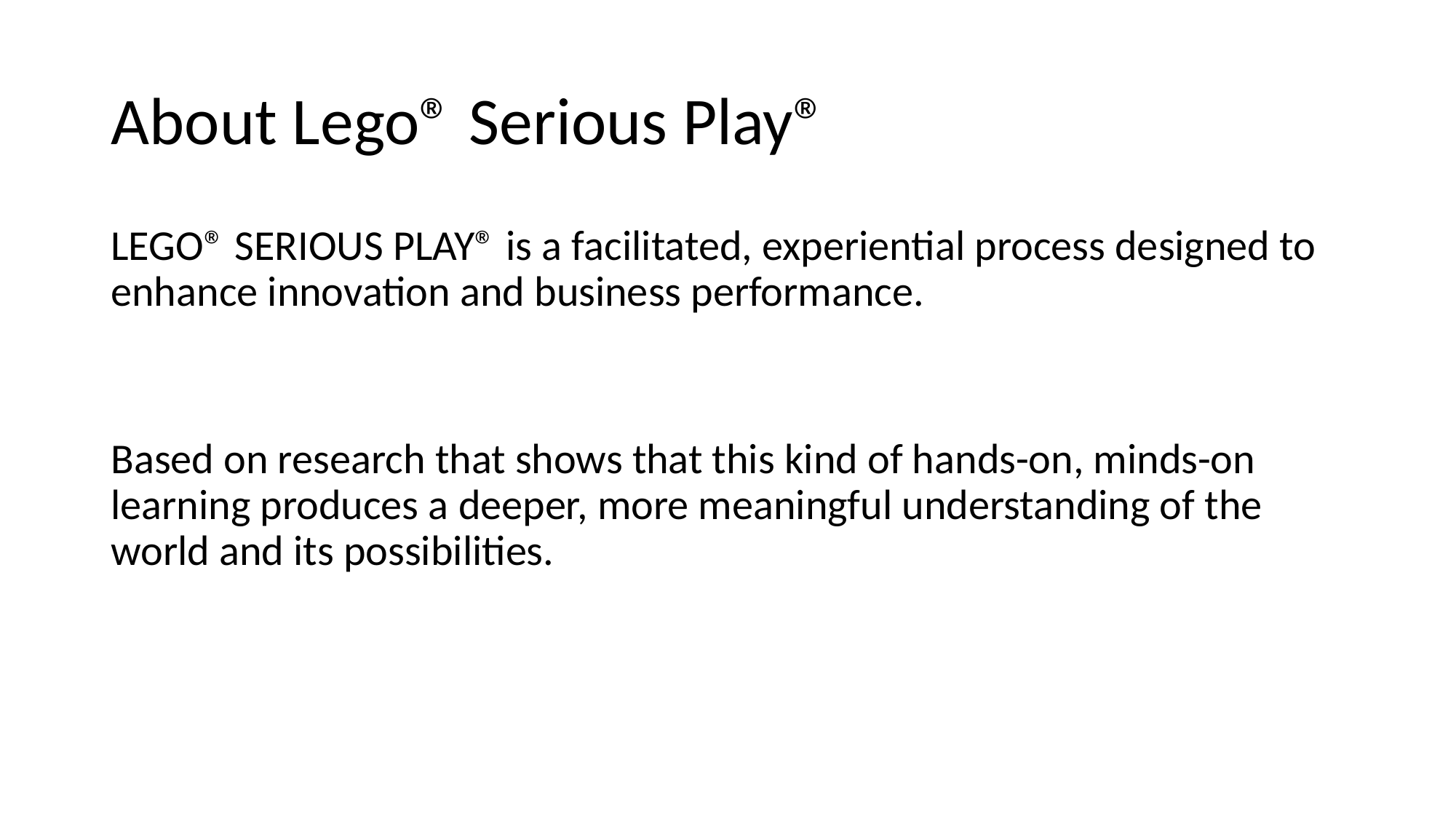

# About Lego® Serious Play®
LEGO® SERIOUS PLAY® is a facilitated, experiential process designed to enhance innovation and business performance.

Based on research that shows that this kind of hands-on, minds-on learning produces a deeper, more meaningful understanding of the world and its possibilities.